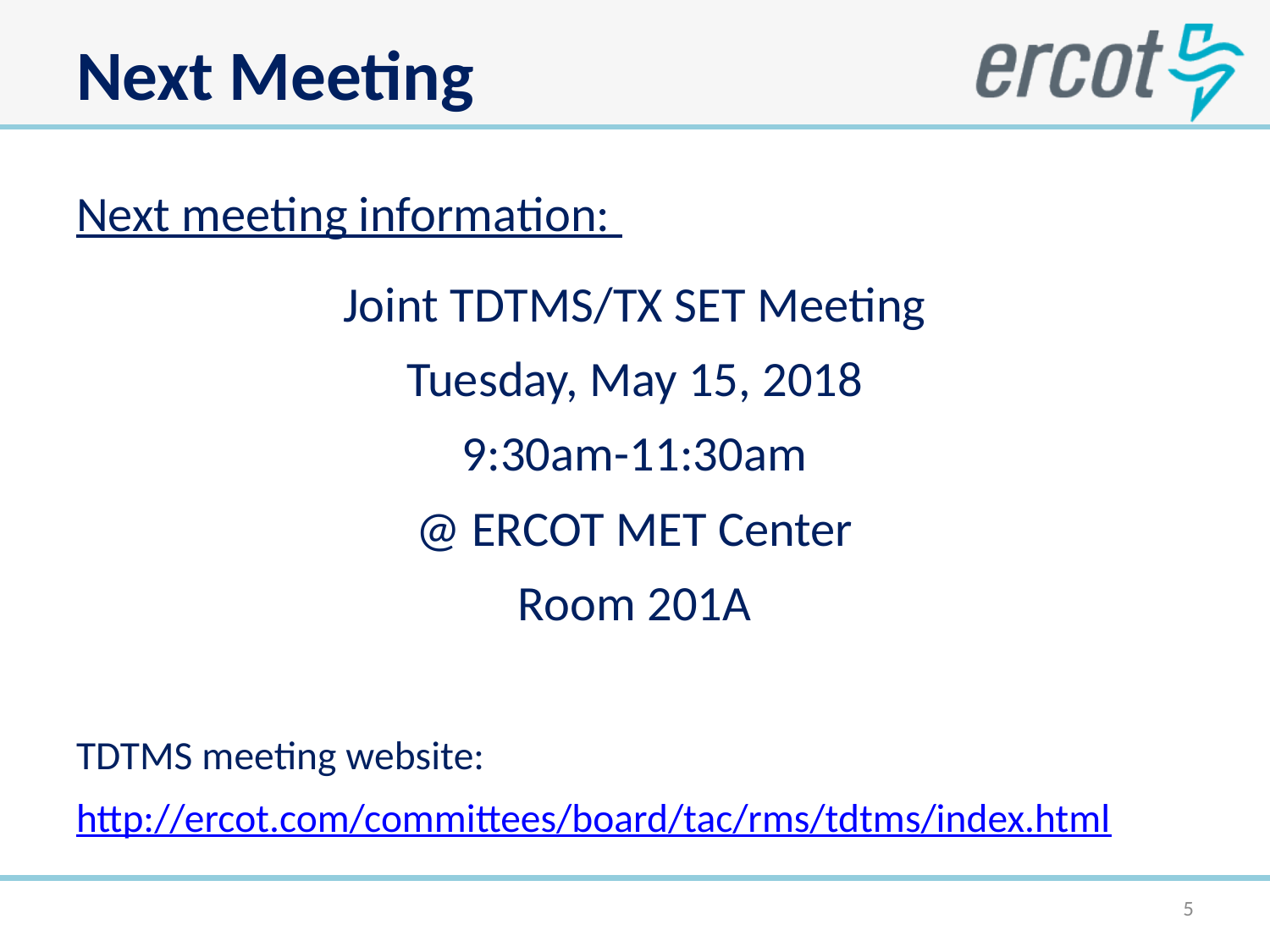

# Next Meeting
Next meeting information:
Joint TDTMS/TX SET Meeting
Tuesday, May 15, 2018
9:30am-11:30am
@ ERCOT MET Center
Room 201A

TDTMS meeting website:
http://ercot.com/committees/board/tac/rms/tdtms/index.html

5